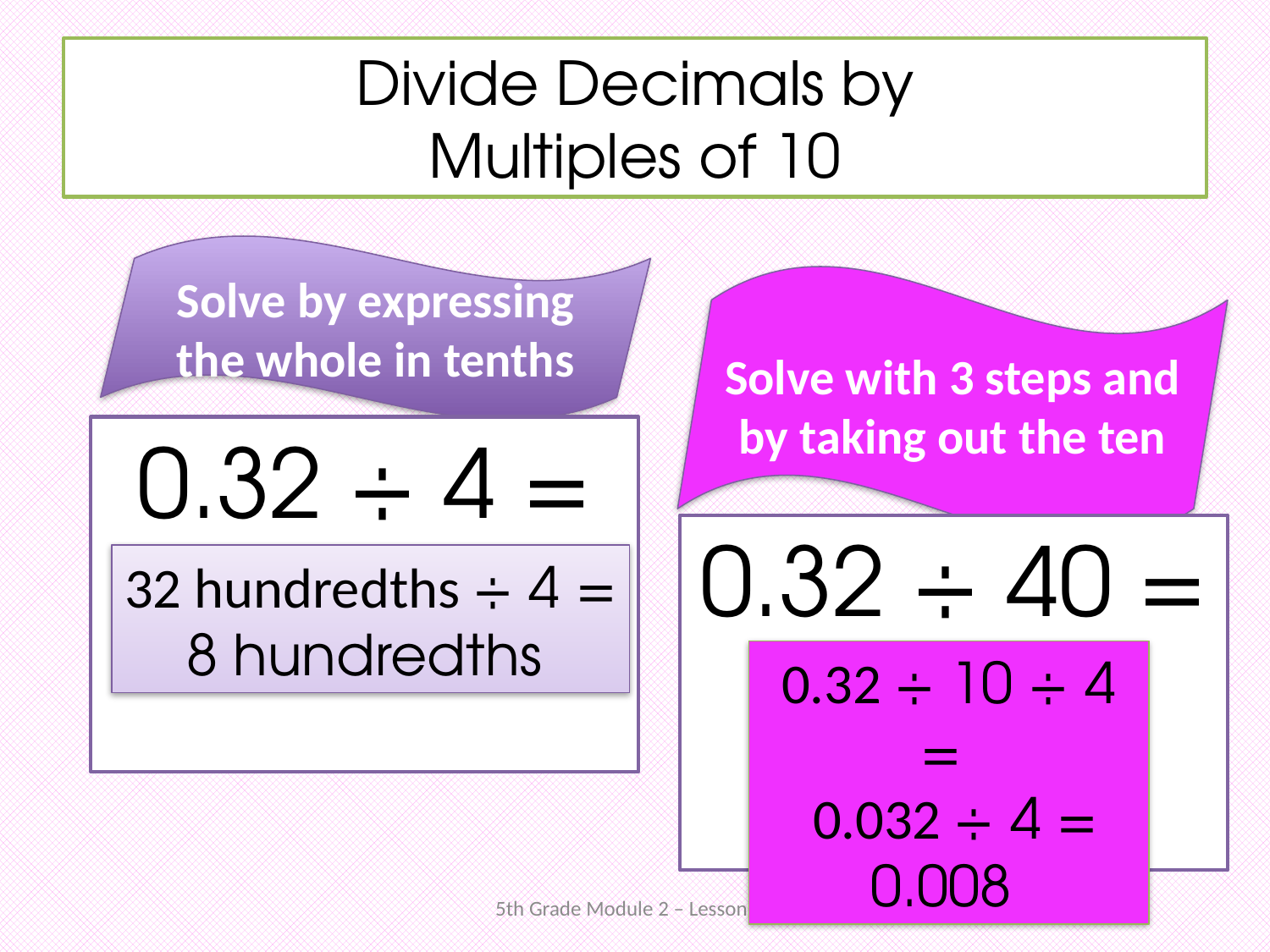

# Divide Decimals by Multiples of 10
Solve by expressing the whole in tenths
Solve with 3 steps and by taking out the ten
0.32 ÷ 4 =

0.32 ÷ 40 =

32 hundredths ÷ 4 =
8 hundredths
0.32 ÷ 10 ÷ 4 =
 0.032 ÷ 4 =
0.008
5th Grade Module 2 – Lesson 27